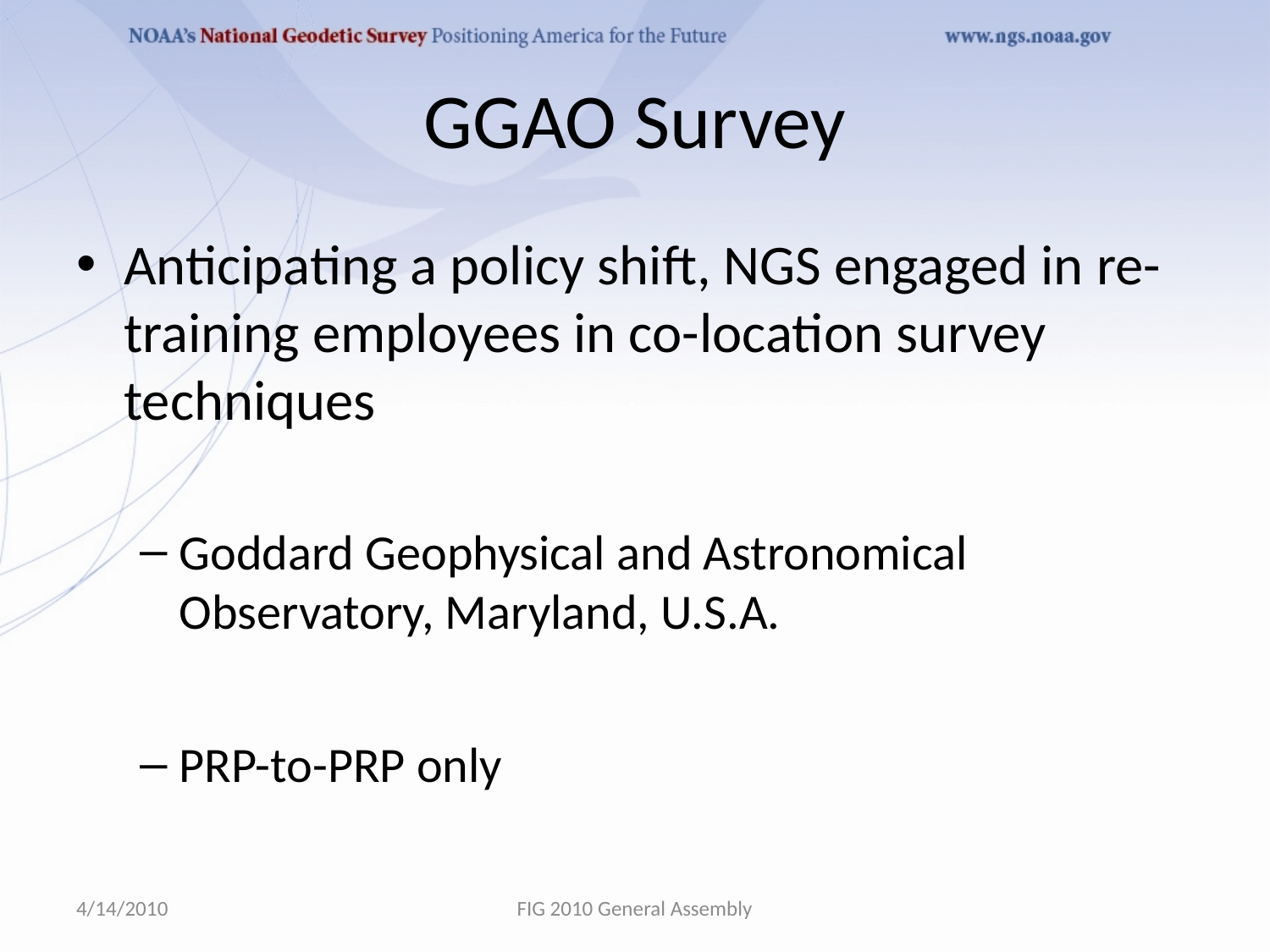

# GGAO Survey
Anticipating a policy shift, NGS engaged in re-training employees in co-location survey techniques

Goddard Geophysical and Astronomical Observatory, Maryland, U.S.A.

PRP-to-PRP only
4/14/2010
FIG 2010 General Assembly